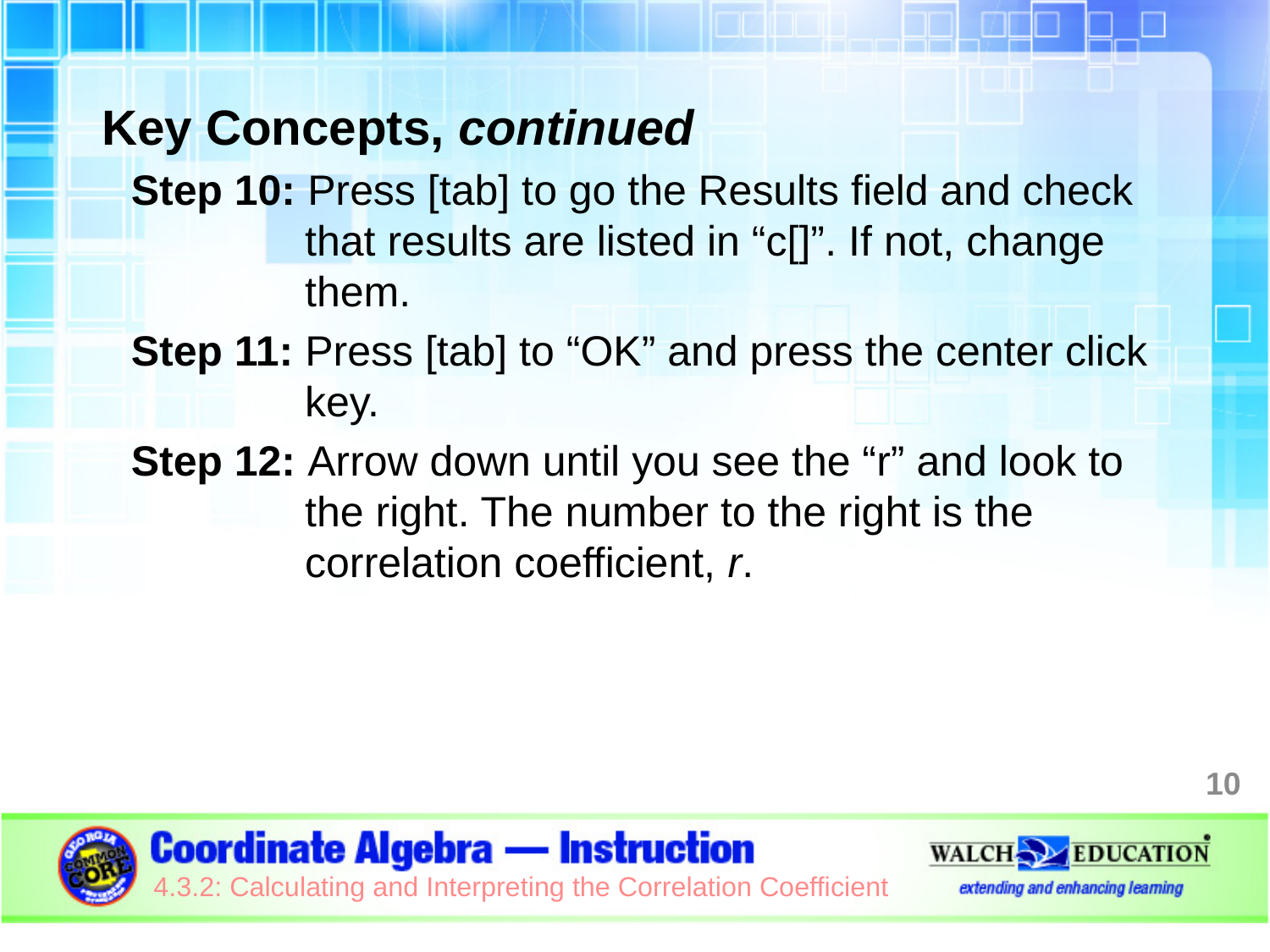

Key Concepts, continued
Step 10: Press [tab] to go the Results field and check that results are listed in “c[]”. If not, change them.
Step 11: Press [tab] to “OK” and press the center click key.
Step 12: Arrow down until you see the “r” and look to the right. The number to the right is the correlation coefficient, r.

10
4.3.2: Calculating and Interpreting the Correlation Coefficient